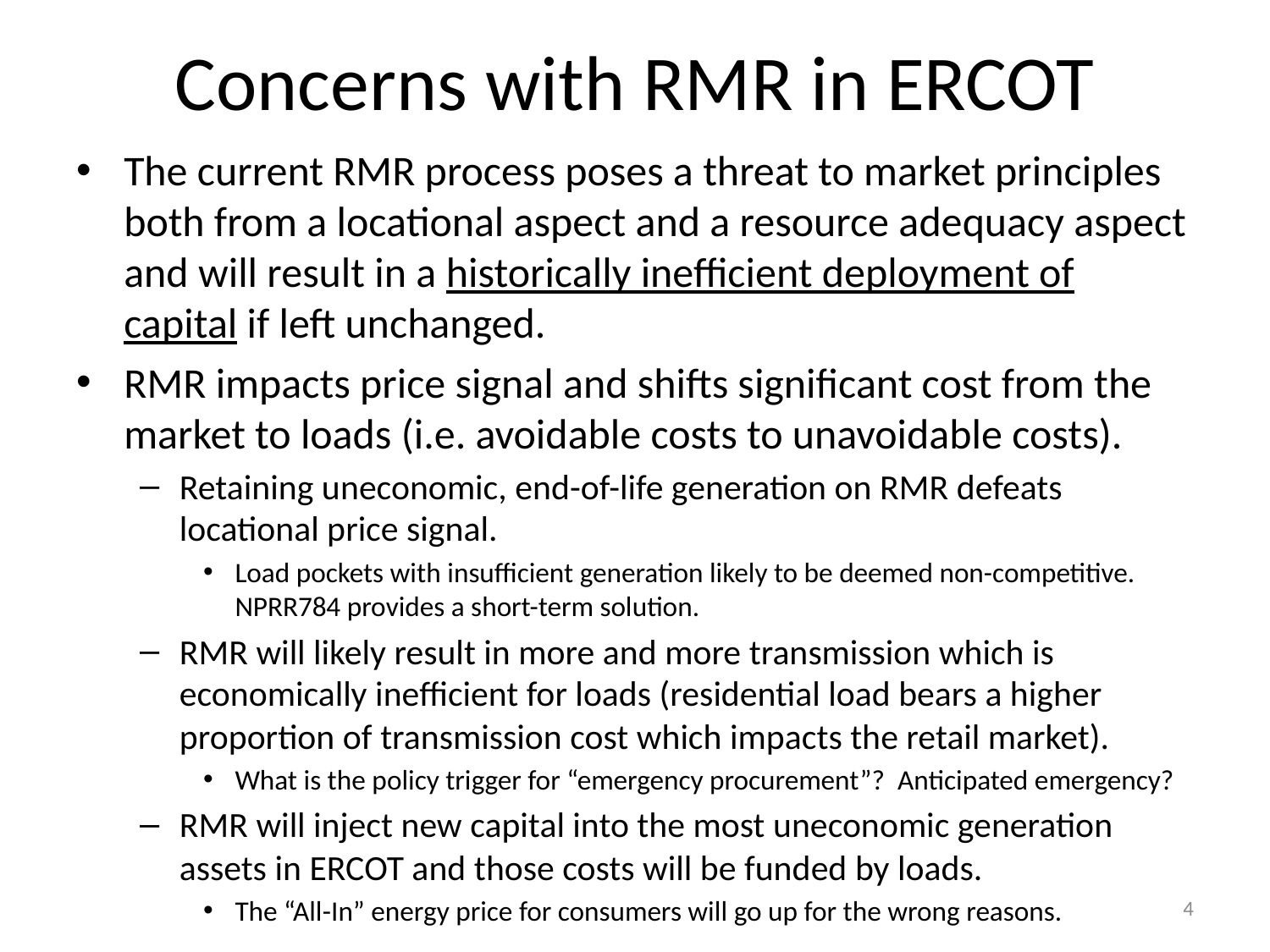

# Concerns with RMR in ERCOT
The current RMR process poses a threat to market principles both from a locational aspect and a resource adequacy aspect and will result in a historically inefficient deployment of capital if left unchanged.
RMR impacts price signal and shifts significant cost from the market to loads (i.e. avoidable costs to unavoidable costs).
Retaining uneconomic, end-of-life generation on RMR defeats locational price signal.
Load pockets with insufficient generation likely to be deemed non-competitive.  NPRR784 provides a short-term solution.
RMR will likely result in more and more transmission which is economically inefficient for loads (residential load bears a higher proportion of transmission cost which impacts the retail market).
What is the policy trigger for “emergency procurement”?  Anticipated emergency?
RMR will inject new capital into the most uneconomic generation assets in ERCOT and those costs will be funded by loads.
The “All-In” energy price for consumers will go up for the wrong reasons.

4